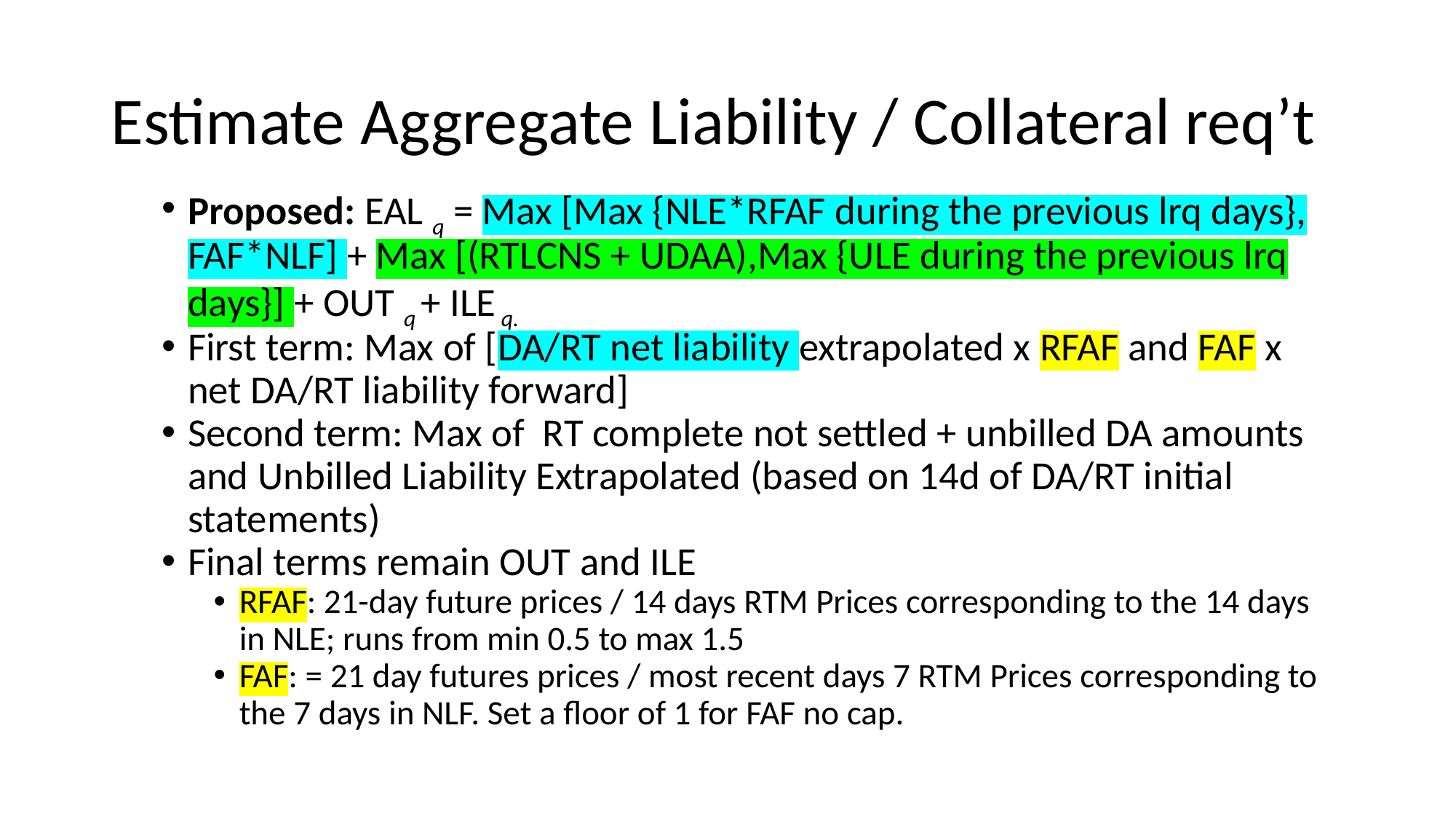

# Estimate Aggregate Liability / Collateral req’t
Proposed: EAL q = Max [Max {NLE*RFAF during the previous lrq days}, FAF*NLF] + Max [(RTLCNS + UDAA),Max {ULE during the previous lrq days}] + OUT q + ILE q.
First term: Max of [DA/RT net liability extrapolated x RFAF and FAF x net DA/RT liability forward]
Second term: Max of  RT complete not settled + unbilled DA amounts and Unbilled Liability Extrapolated (based on 14d of DA/RT initial statements)
Final terms remain OUT and ILE
RFAF: 21-day future prices / 14 days RTM Prices corresponding to the 14 days in NLE; runs from min 0.5 to max 1.5
FAF: = 21 day futures prices / most recent days 7 RTM Prices corresponding to the 7 days in NLF. Set a floor of 1 for FAF no cap.